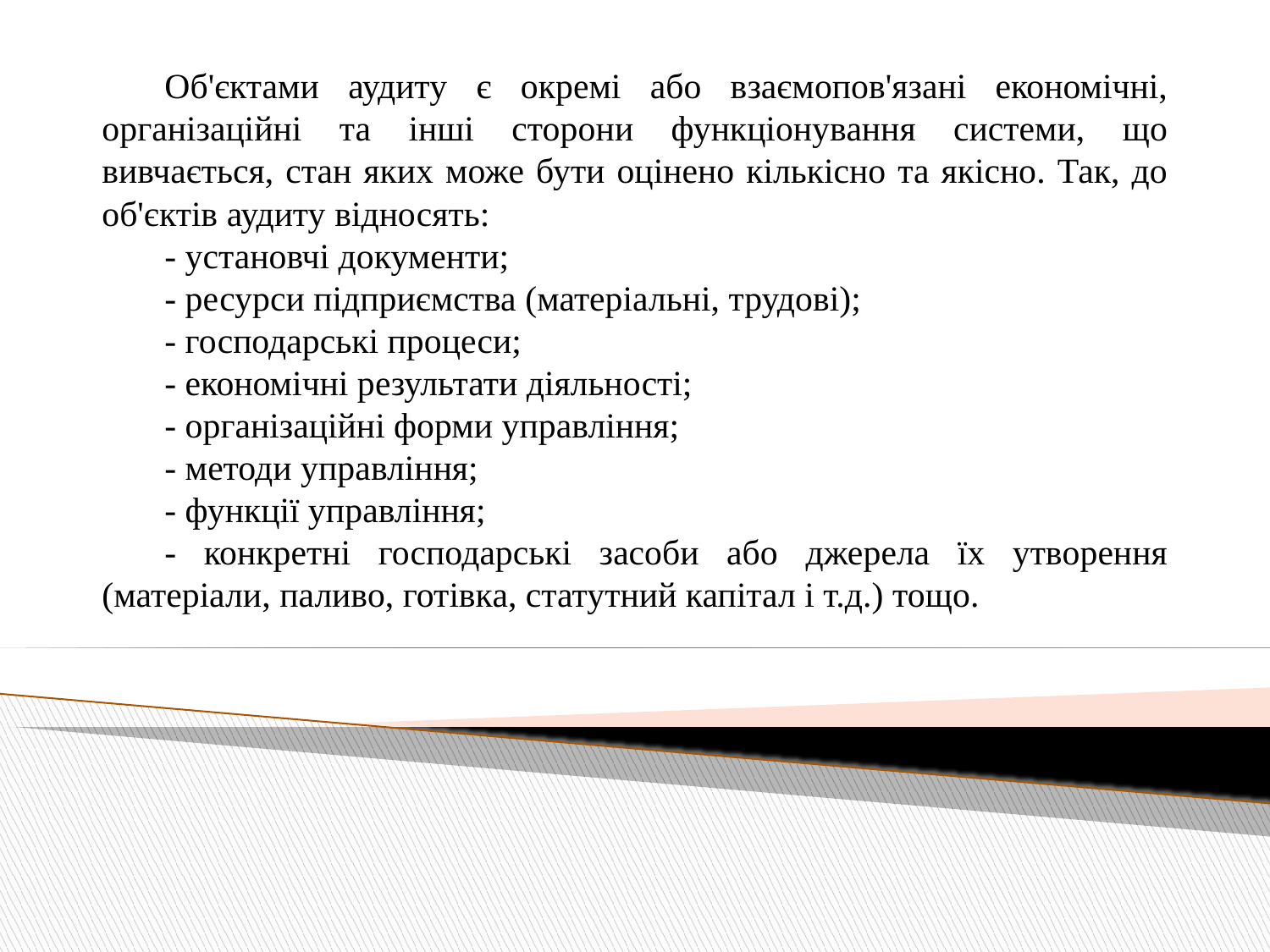

Об'єктами аудиту є окремі або взаємопов'язані економічні, організаційні та інші сторони функціонування системи, що вивчається, стан яких може бути оцінено кількісно та якісно. Так, до об'єктів аудиту відносять:
- установчі документи;
- ресурси підприємства (матеріальні, трудові);
- господарські процеси;
- економічні результати діяльності;
- організаційні форми управління;
- методи управління;
- функції управління;
- конкретні господарські засоби або джерела їх утворення (матеріали, паливо, готівка, статутний капітал і т.д.) тощо.